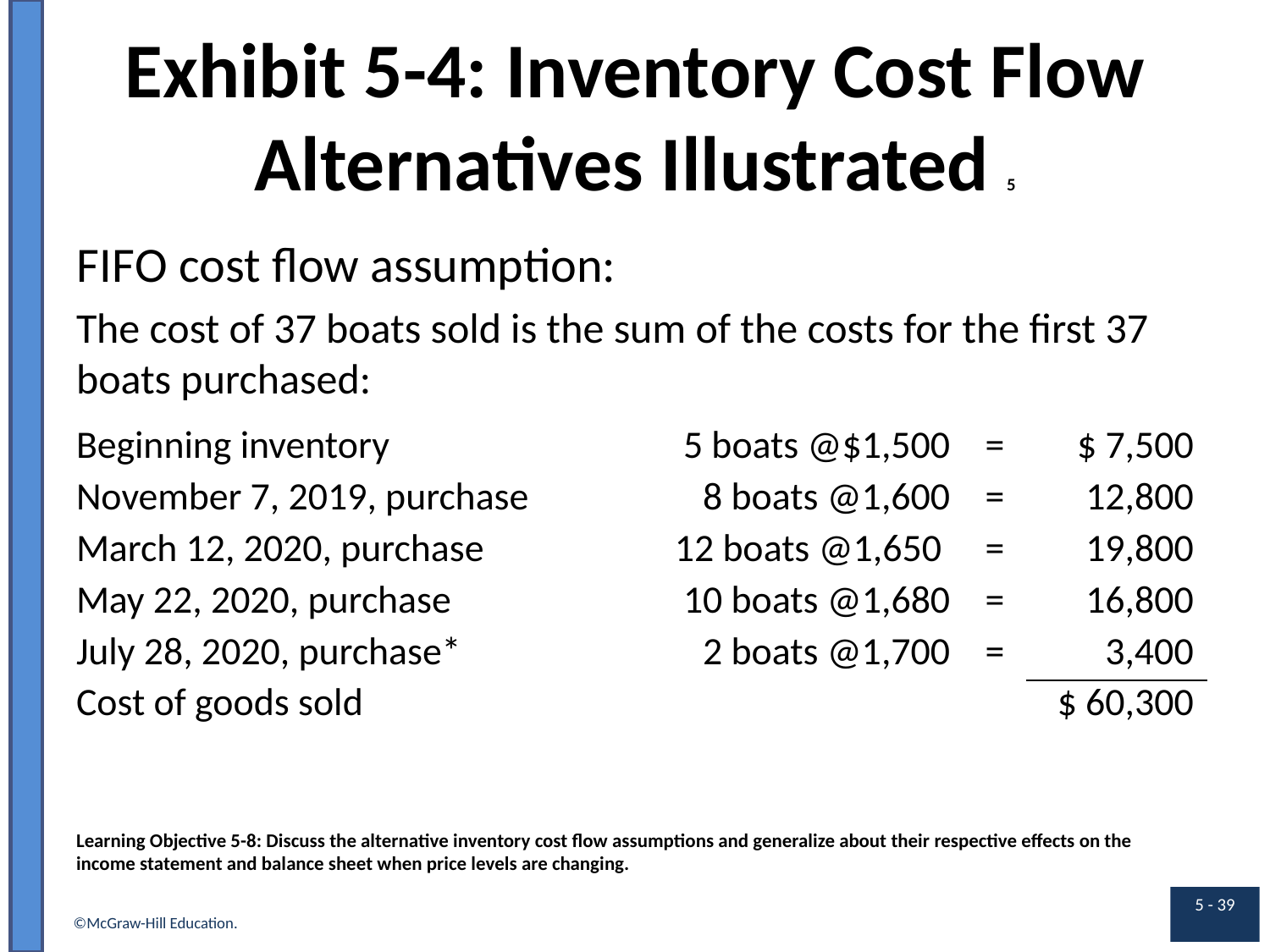

# Exhibit 5-4: Inventory Cost Flow Alternatives Illustrated 5
F I F O cost flow assumption:
The cost of 37 boats sold is the sum of the costs for the first 37 boats purchased:
| Beginning inventory | 5 boats @$1,500 | = | $ 7,500 |
| --- | --- | --- | --- |
| November 7, 2019, purchase | 8 boats @1,600 | = | 12,800 |
| March 12, 2020, purchase | 12 boats @1,650 | = | 19,800 |
| May 22, 2020, purchase | 10 boats @1,680 | = | 16,800 |
| July 28, 2020, purchase\* | 2 boats @1,700 | = | 3,400 |
| Cost of goods sold | Blank |  | $ 60,300 |
Learning Objective 5-8: Discuss the alternative inventory cost flow assumptions and generalize about their respective effects on the income statement and balance sheet when price levels are changing.